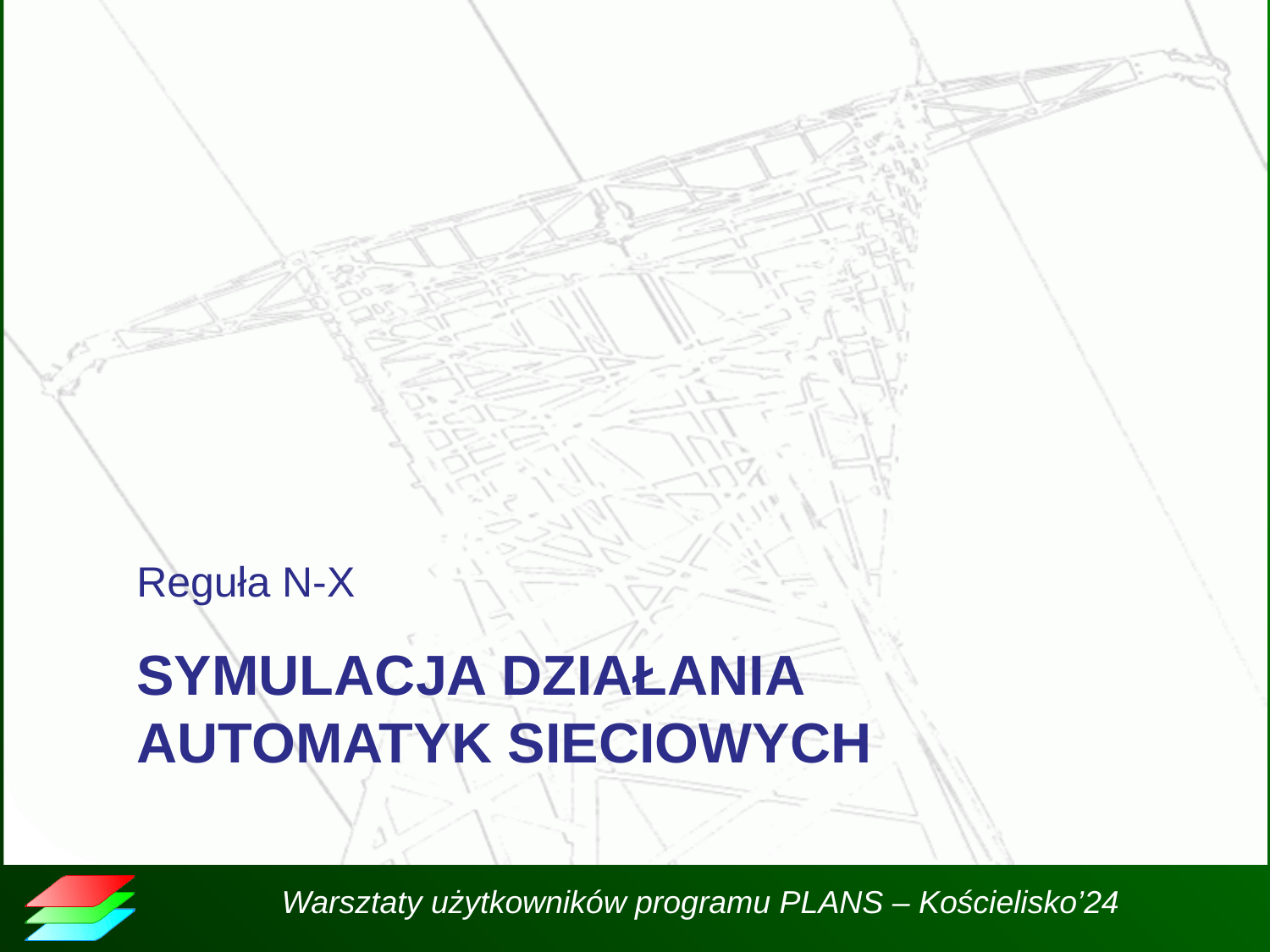

Reguła N-X
# Symulacja działania automatyk sieciowych